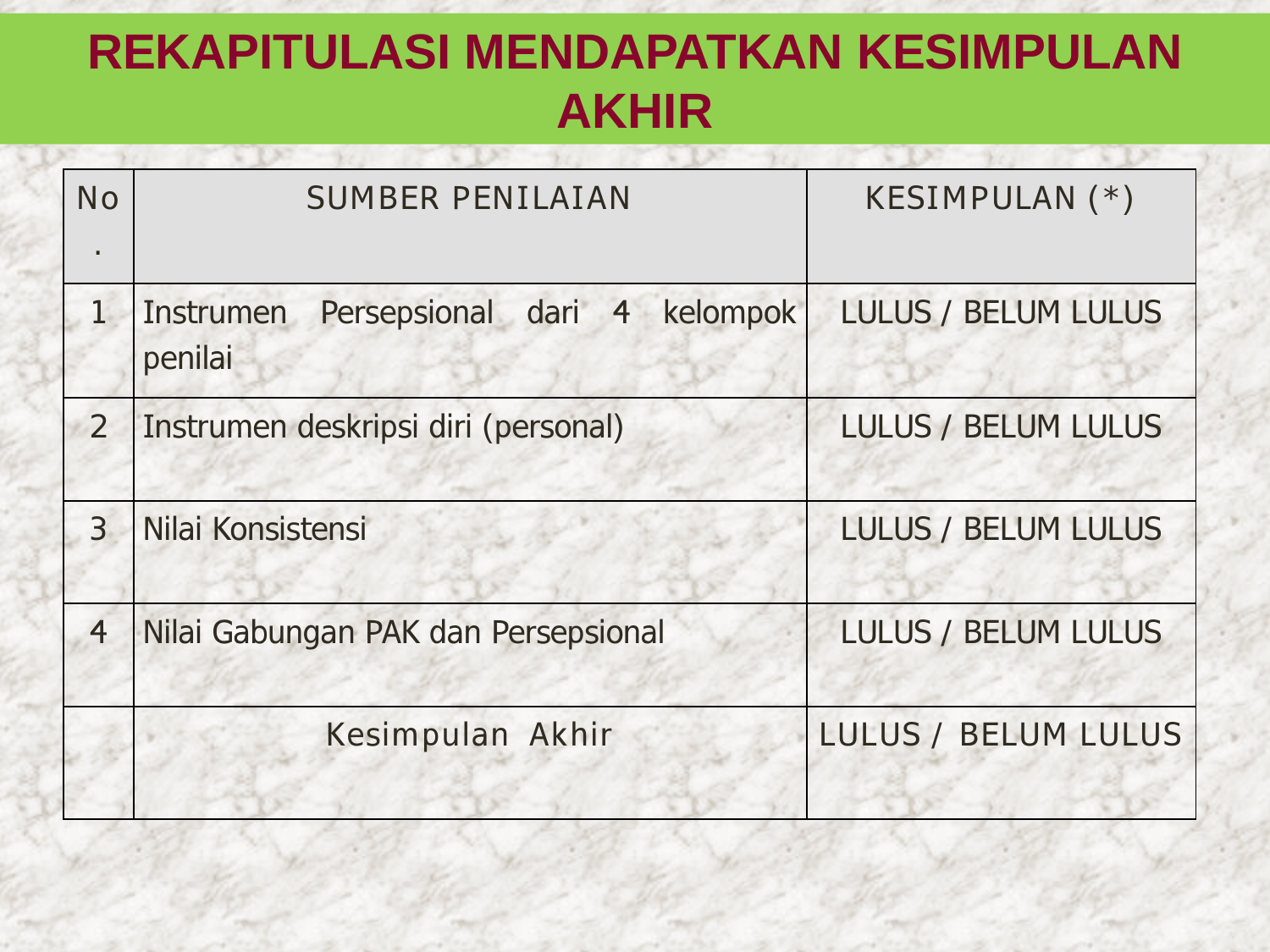

REKAPITULASI MENDAPATKAN KESIMPULAN AKHIR
| No. | SUMBER PENILAIAN | KESIMPULAN (\*) |
| --- | --- | --- |
| 1 | Instrumen Persepsional dari 4 kelompok penilai | LULUS / BELUM LULUS |
| 2 | Instrumen deskripsi diri (personal) | LULUS / BELUM LULUS |
| 3 | Nilai Konsistensi | LULUS / BELUM LULUS |
| 4 | Nilai Gabungan PAK dan Persepsional | LULUS / BELUM LULUS |
|  | Kesimpulan Akhir | LULUS / BELUM LULUS |
25/10/2011
TOT SERTIKASI DOSEN
22